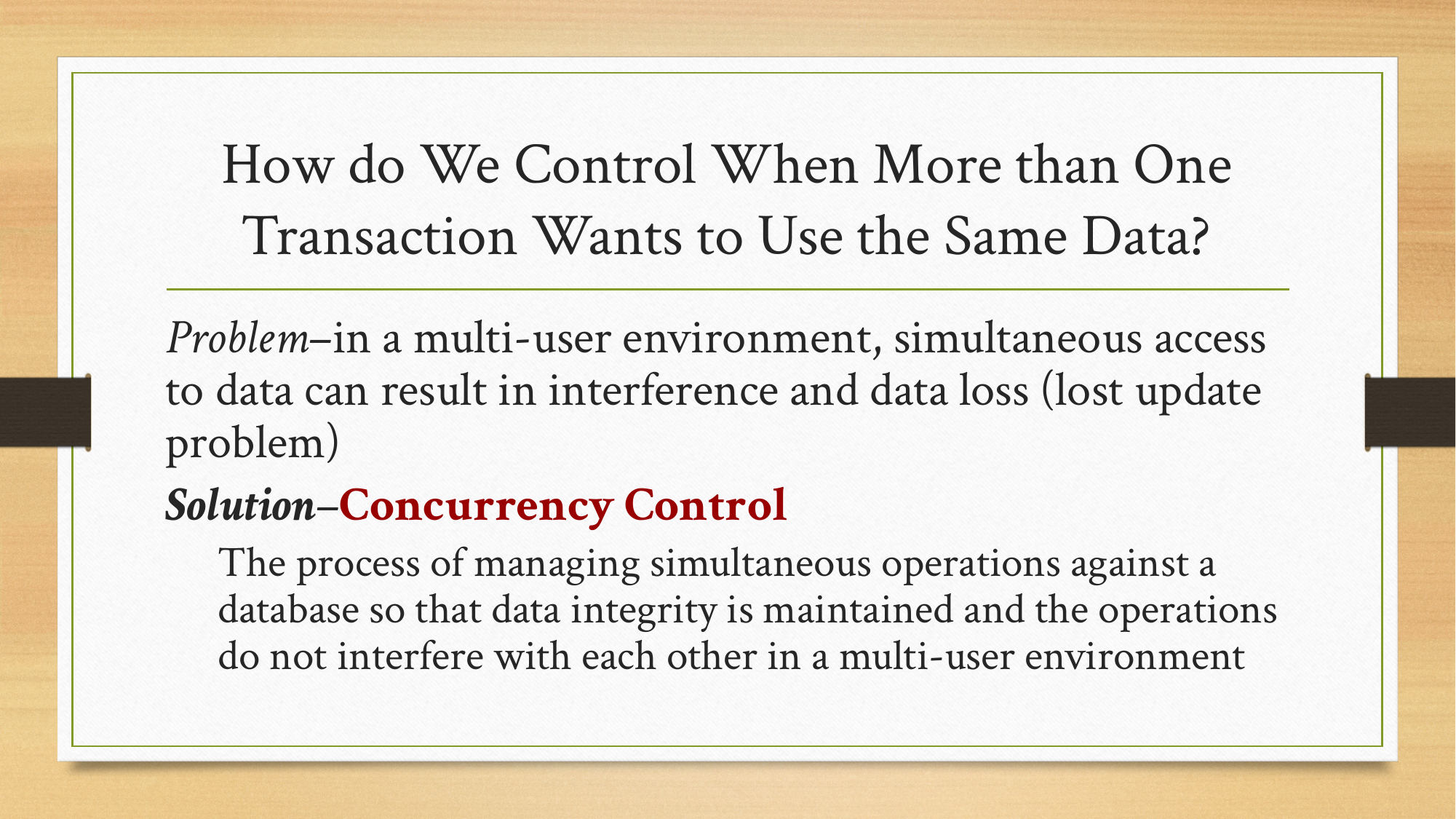

# How do We Control When More than One Transaction Wants to Use the Same Data?
Problem–in a multi-user environment, simultaneous access to data can result in interference and data loss (lost update problem)
Solution–Concurrency Control
The process of managing simultaneous operations against a database so that data integrity is maintained and the operations do not interfere with each other in a multi-user environment